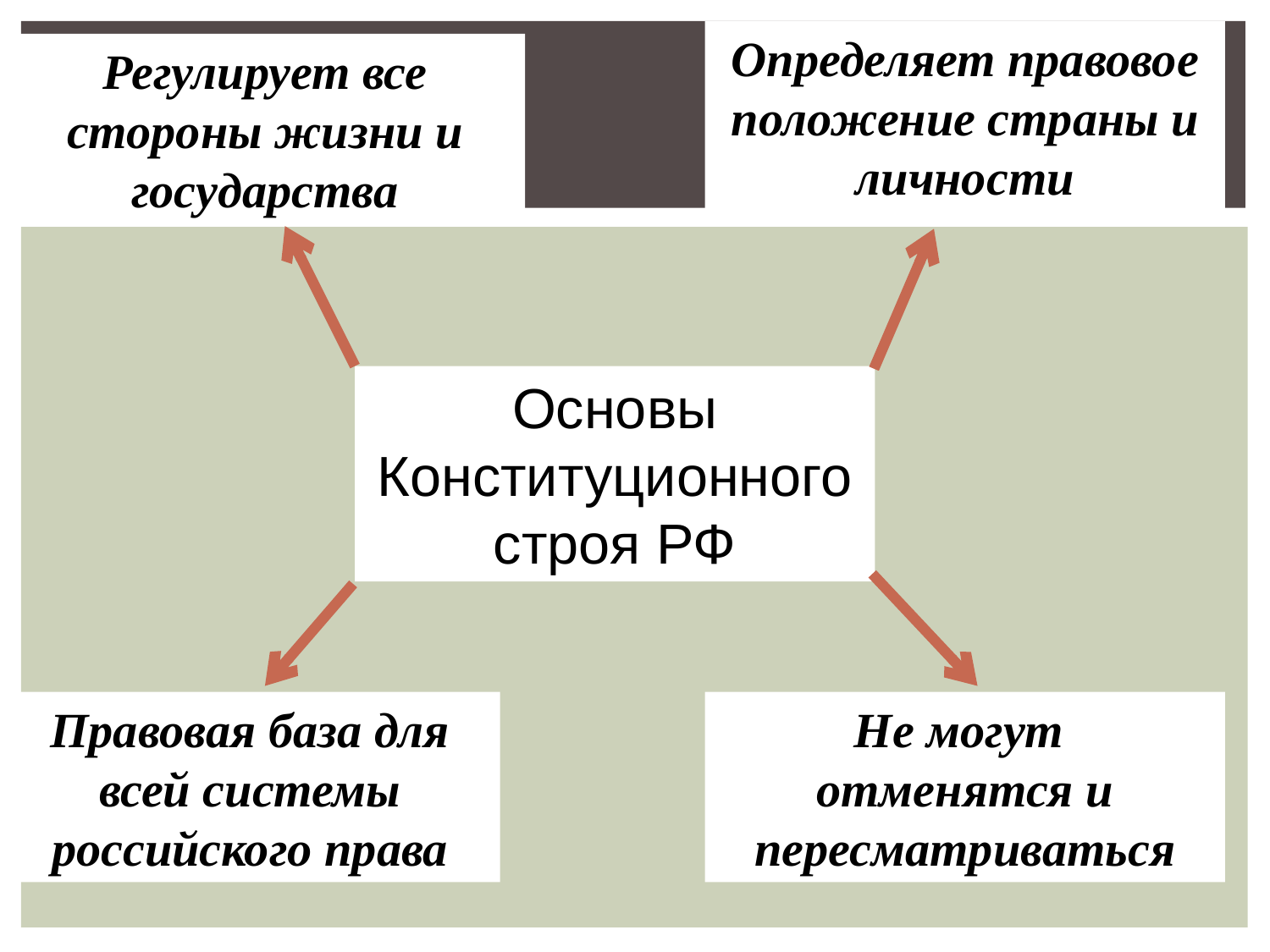

Определяет правовое положение страны и личности
Регулирует все стороны жизни и государства
#

Основы Конституционного строя РФ
Правовая база для всей системы российского права
Не могут
отменятся и пересматриваться